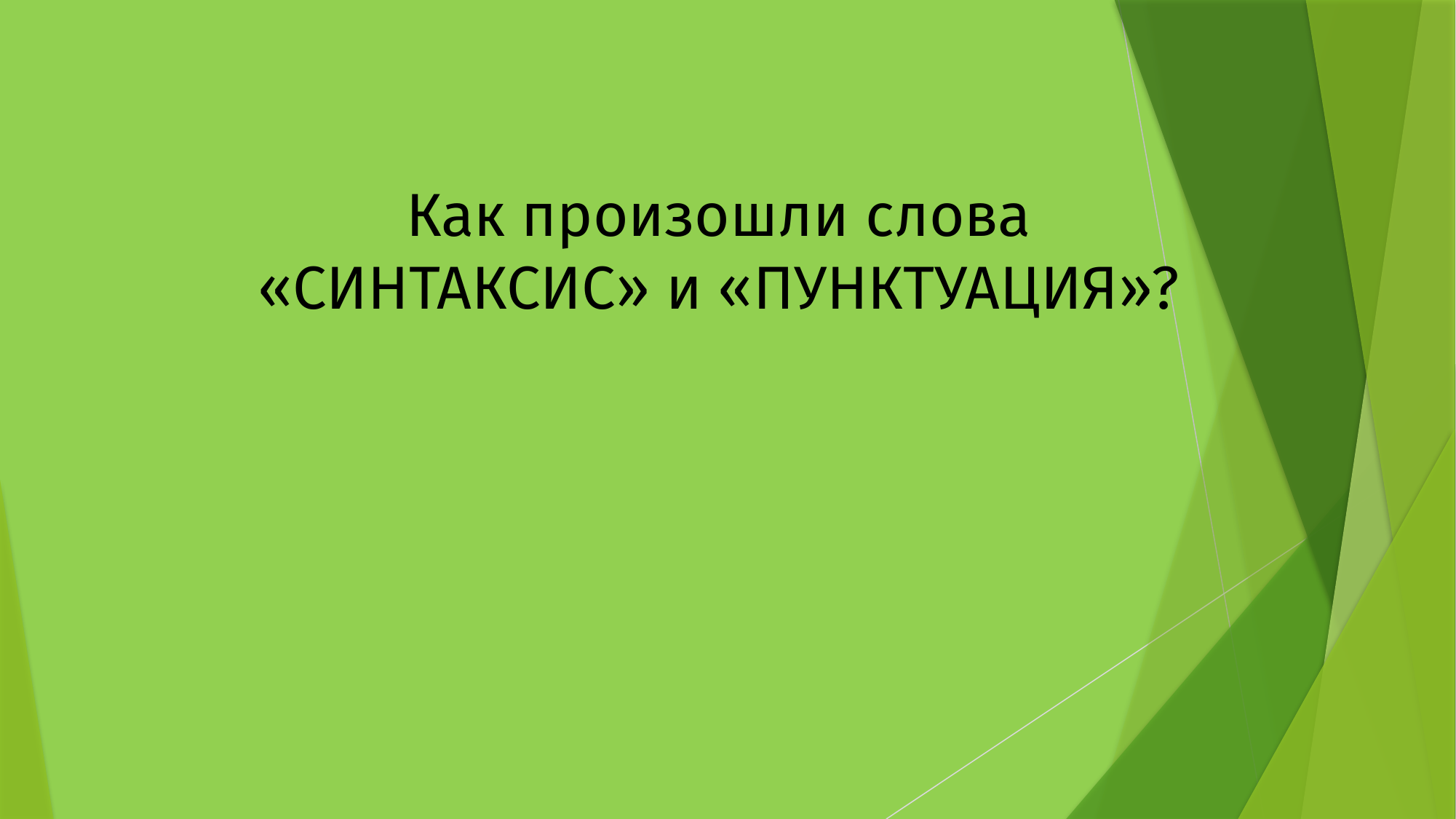

# Как произошли слова «синтаксис» и «пунктуация»?